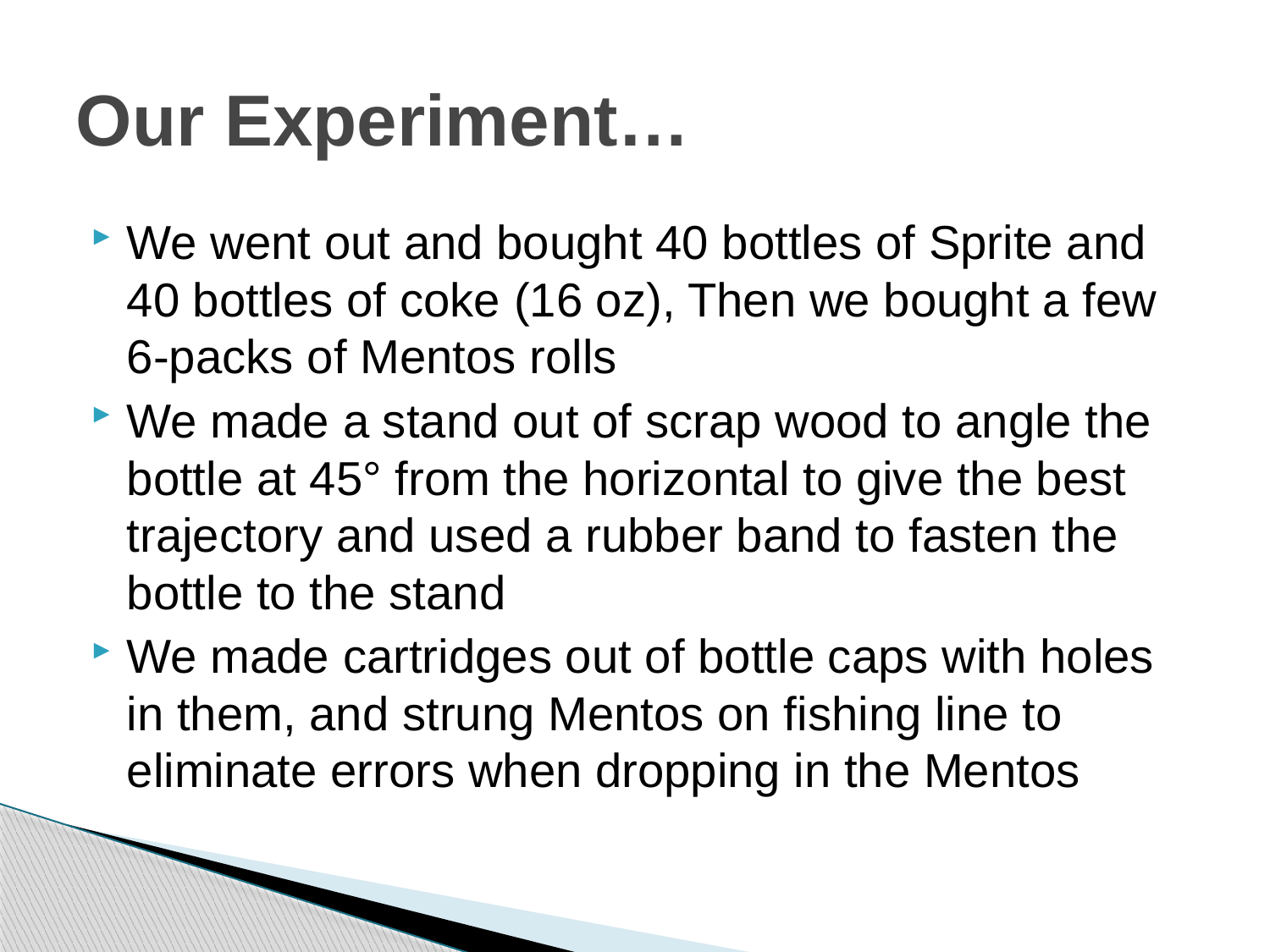

# Our Experiment…
We went out and bought 40 bottles of Sprite and 40 bottles of coke (16 oz), Then we bought a few 6-packs of Mentos rolls
We made a stand out of scrap wood to angle the bottle at 45° from the horizontal to give the best trajectory and used a rubber band to fasten the bottle to the stand
We made cartridges out of bottle caps with holes in them, and strung Mentos on fishing line to eliminate errors when dropping in the Mentos